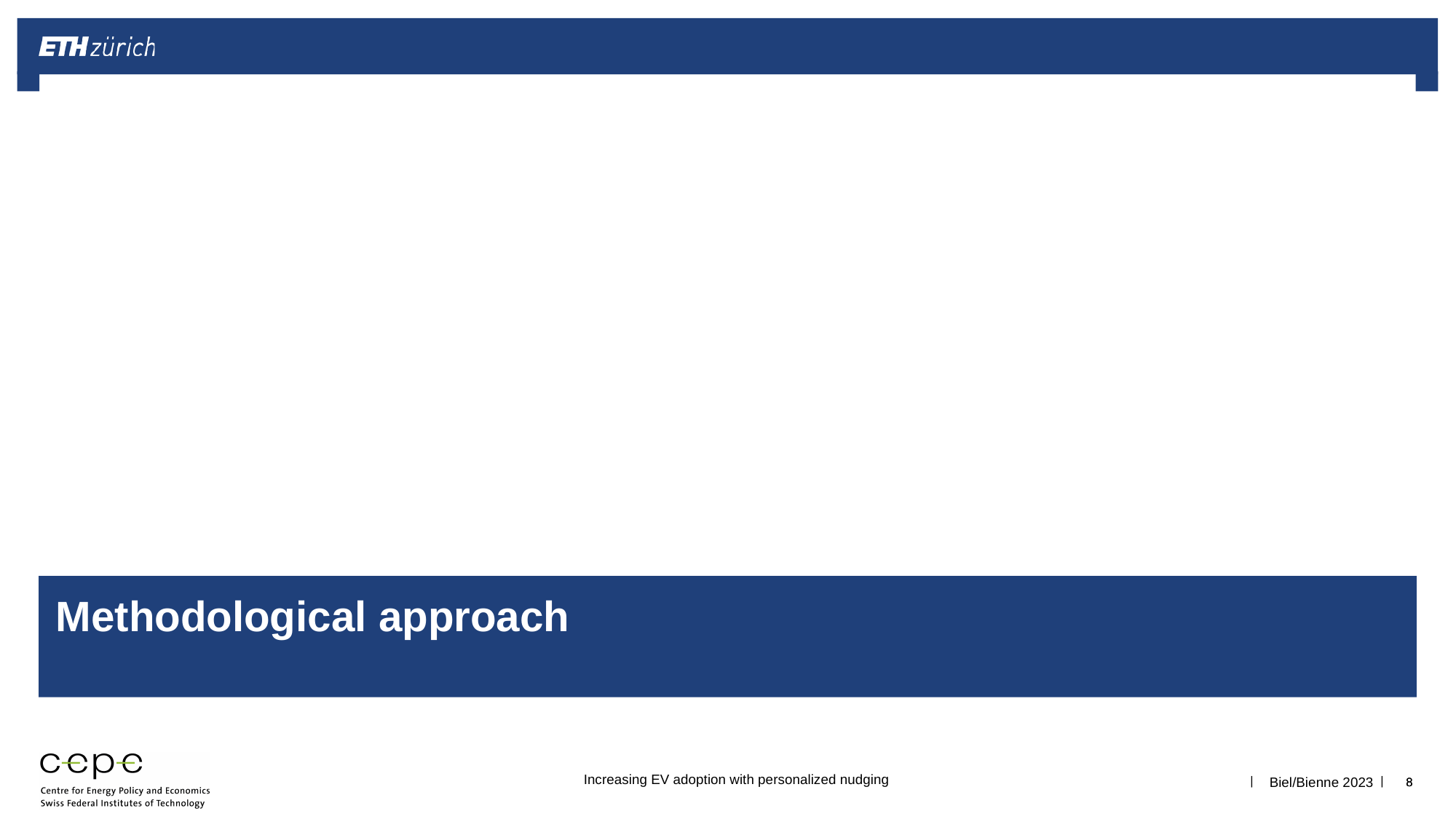

# Methodological approach

8
8
Increasing EV adoption with personalized nudging
Biel/Bienne 2023